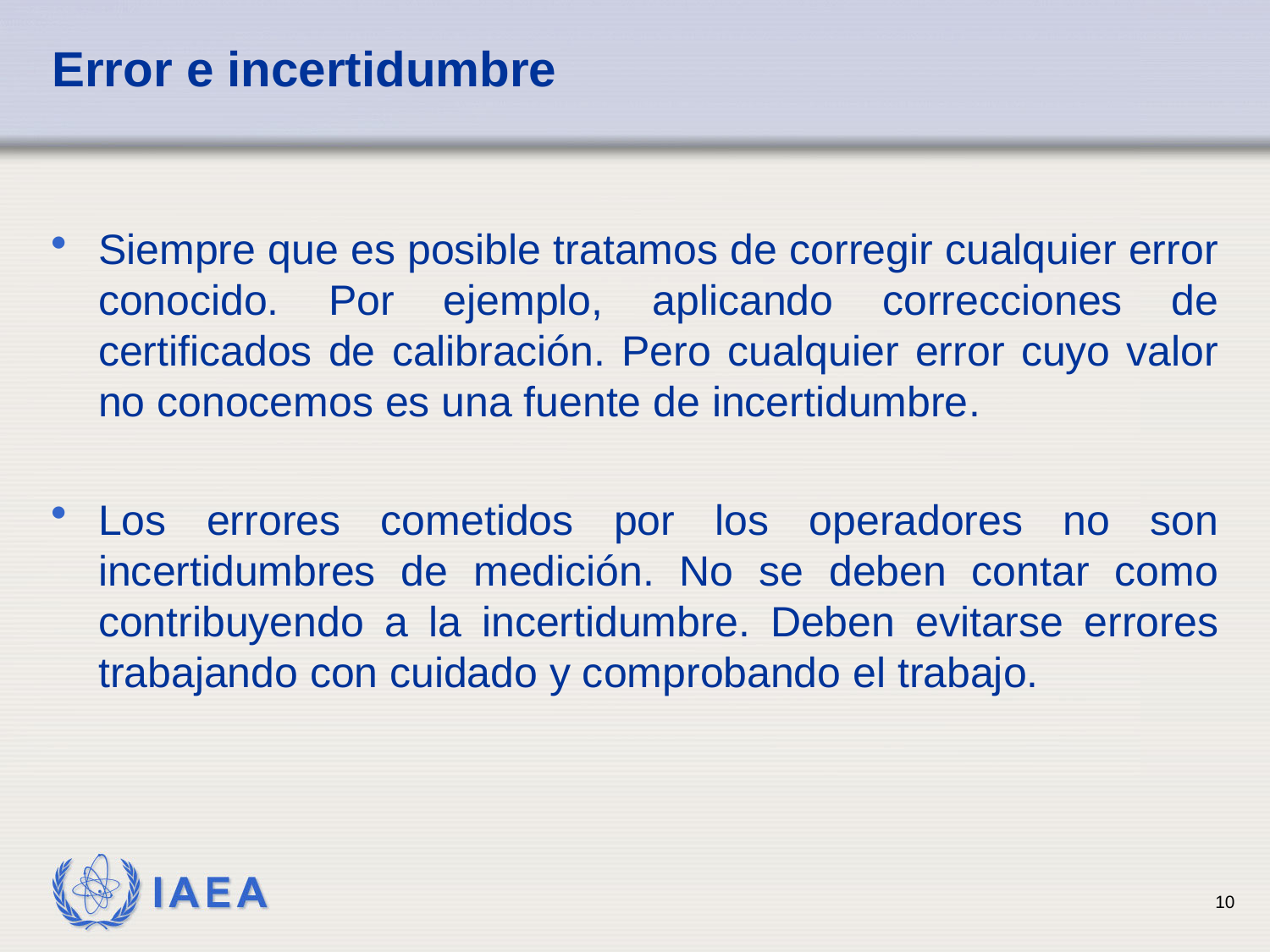

# Error e incertidumbre
Siempre que es posible tratamos de corregir cualquier error conocido. Por ejemplo, aplicando correcciones de certificados de calibración. Pero cualquier error cuyo valor no conocemos es una fuente de incertidumbre.

Los errores cometidos por los operadores no son incertidumbres de medición. No se deben contar como contribuyendo a la incertidumbre. Deben evitarse errores trabajando con cuidado y comprobando el trabajo.
10